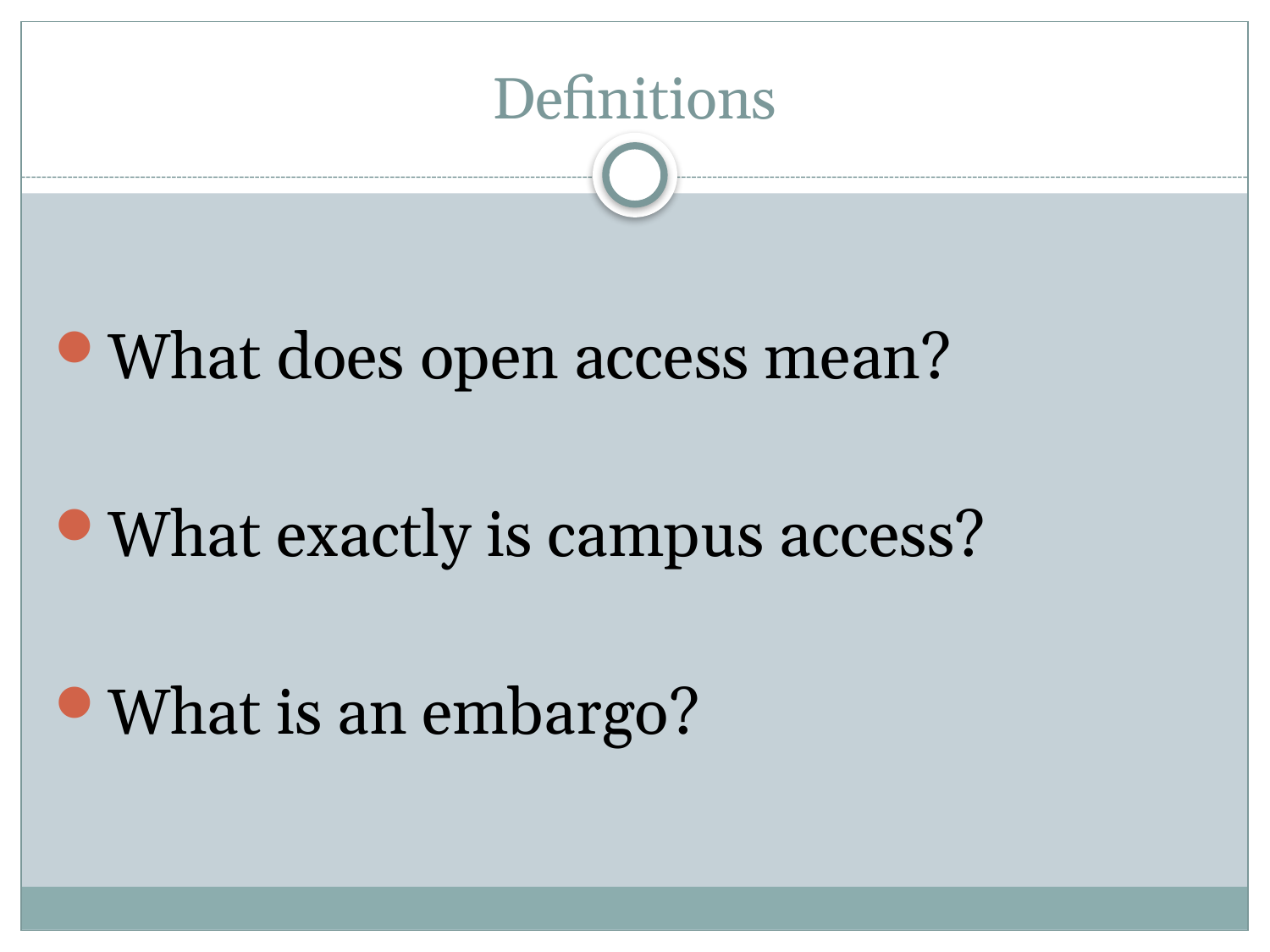

# Definitions

What does open access mean?

What exactly is campus access?

What is an embargo?